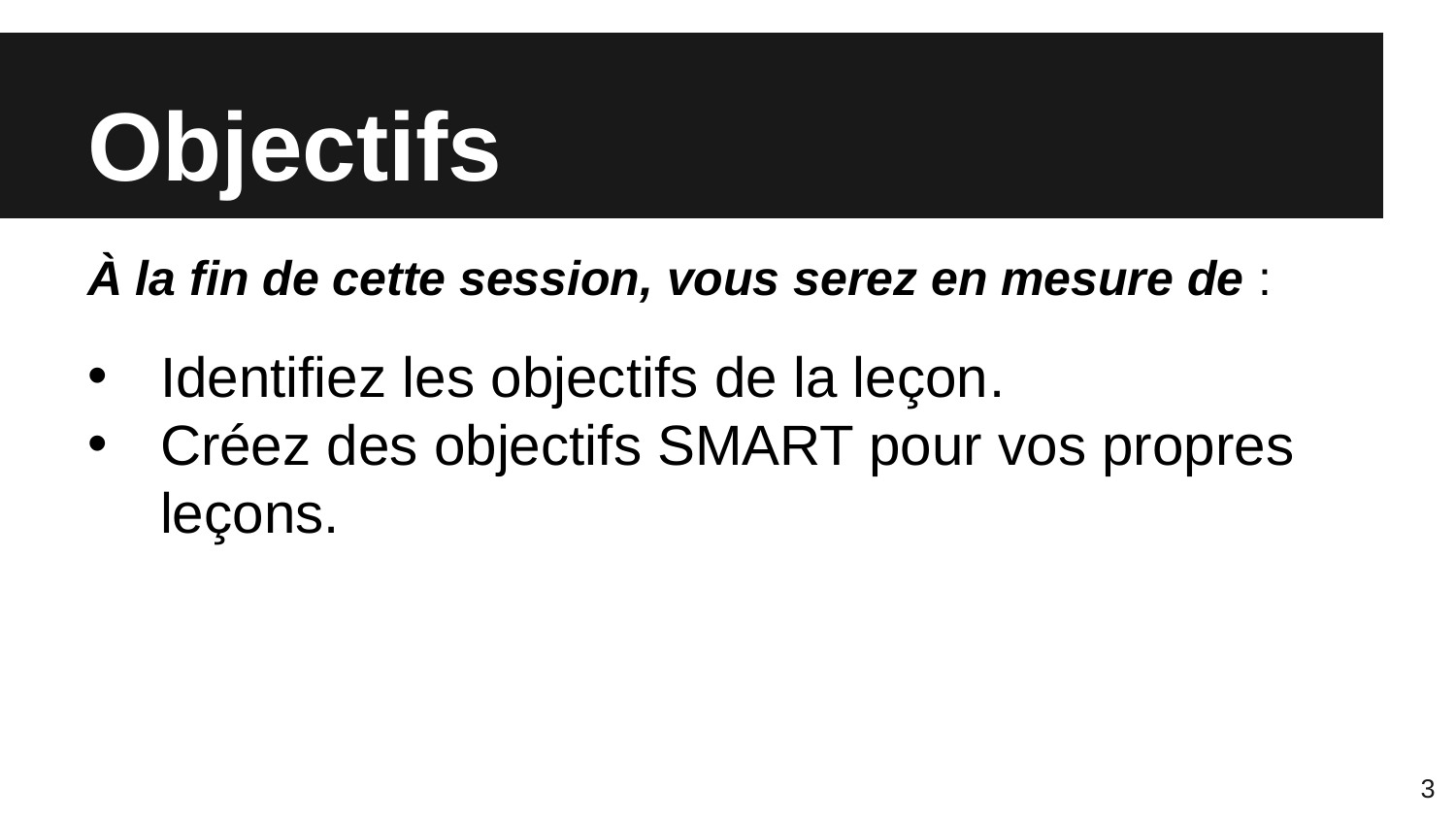

# Objectifs
À la fin de cette session, vous serez en mesure de :

Identifiez les objectifs de la leçon.
Créez des objectifs SMART pour vos propres leçons.

3